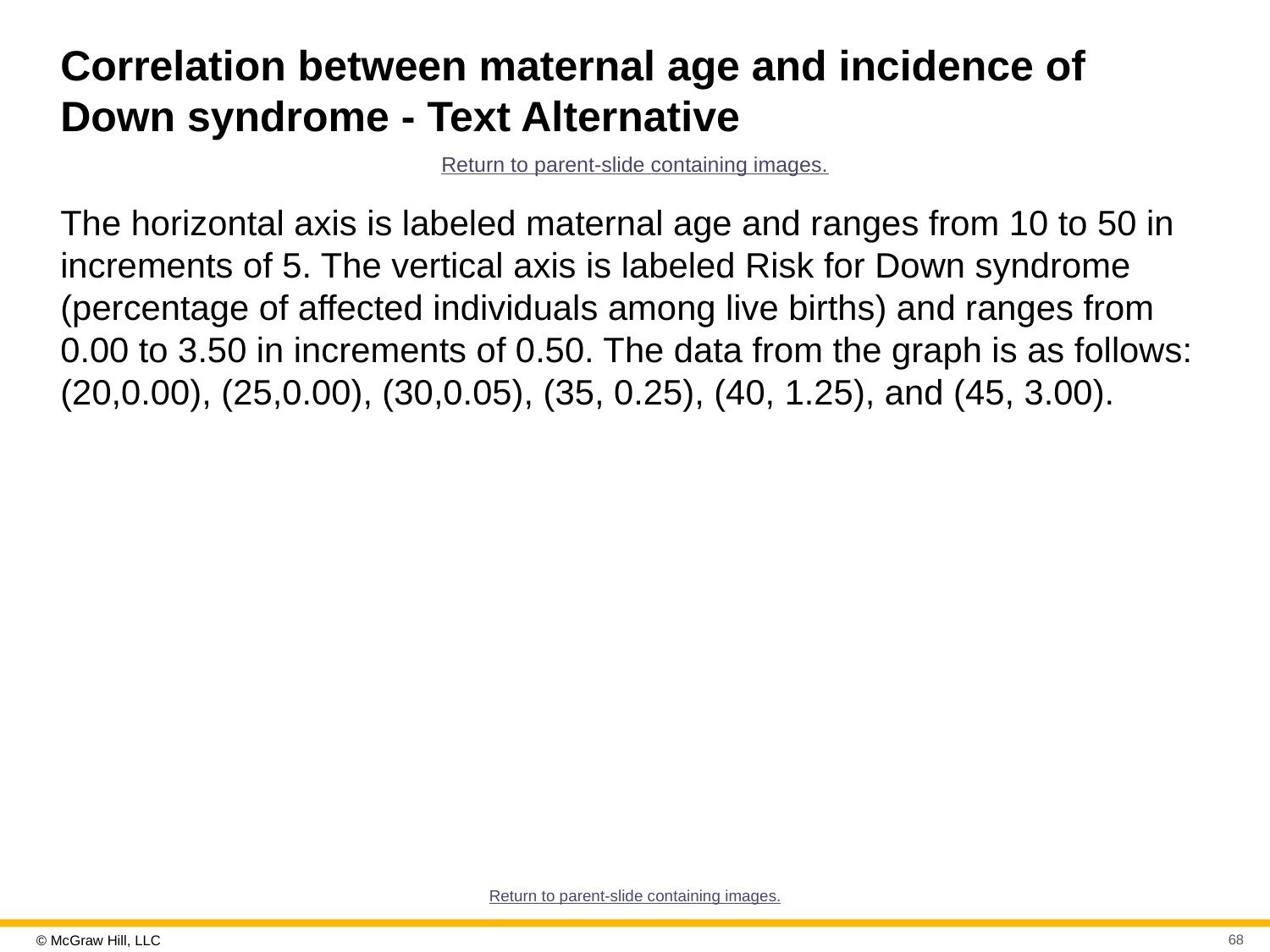

# Correlation between maternal age and incidence of Down syndrome - Text Alternative
Return to parent-slide containing images.
The horizontal axis is labeled maternal age and ranges from 10 to 50 in increments of 5. The vertical axis is labeled Risk for Down syndrome (percentage of affected individuals among live births) and ranges from 0.00 to 3.50 in increments of 0.50. The data from the graph is as follows: (20,0.00), (25,0.00), (30,0.05), (35, 0.25), (40, 1.25), and (45, 3.00).
Return to parent-slide containing images.
68